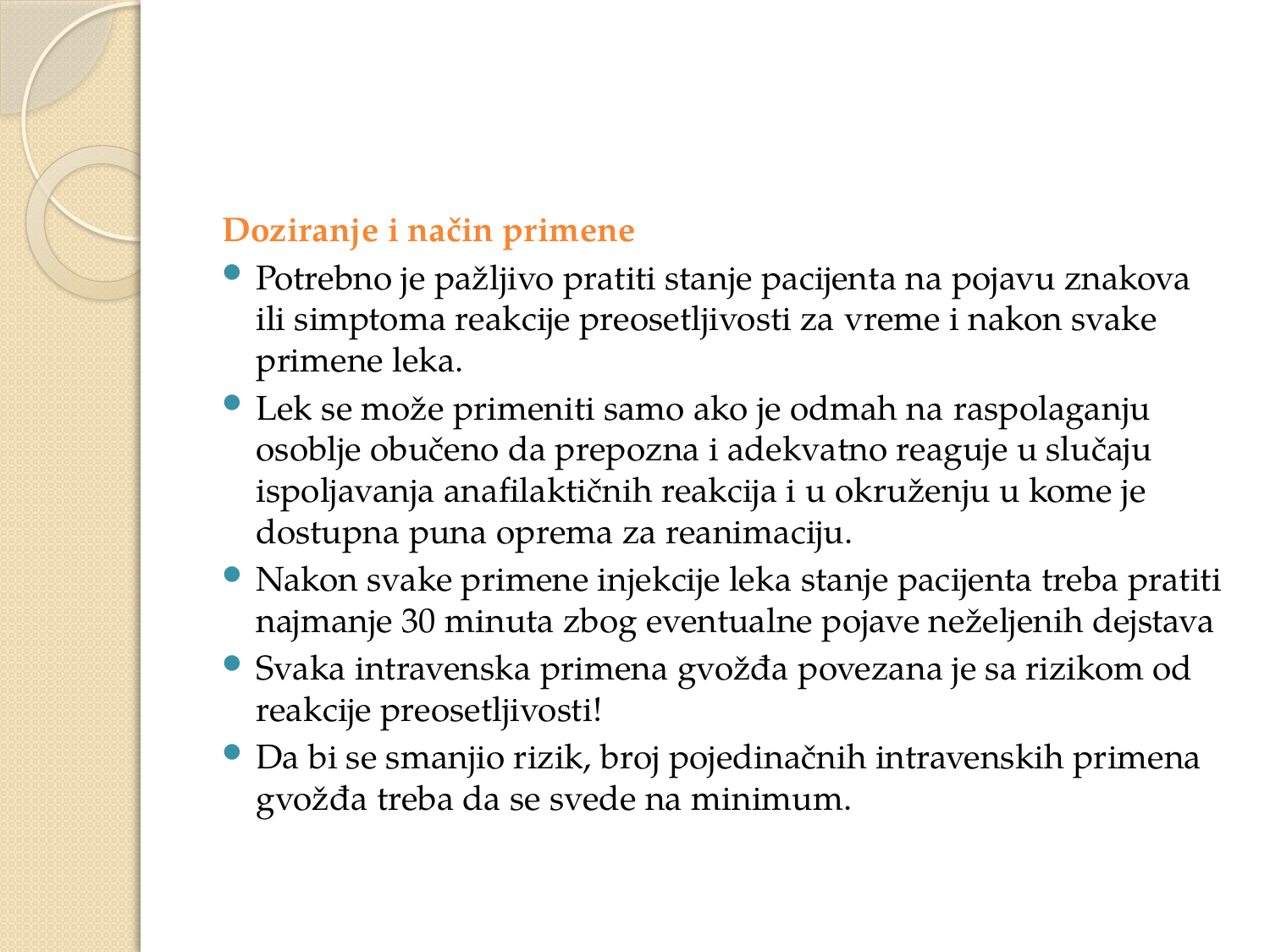

#
Doziranje i način primene
Potrebno je pažljivo pratiti stanje pacijenta na pojavu znakova ili simptoma reakcije preosetljivosti za vreme i nakon svake primene leka.
Lek se može primeniti samo ako je odmah na raspolaganju osoblje obučeno da prepozna i adekvatno reaguje u slučaju ispoljavanja anafilaktičnih reakcija i u okruženju u kome je dostupna puna oprema za reanimaciju.
Nakon svake primene injekcije leka stanje pacijenta treba pratiti najmanje 30 minuta zbog eventualne pojave neželjenih dejstava
Svaka intravenska primena gvožđa povezana je sa rizikom od reakcije preosetljivosti!
Da bi se smanjio rizik, broj pojedinačnih intravenskih primena gvožđa treba da se svede na minimum.